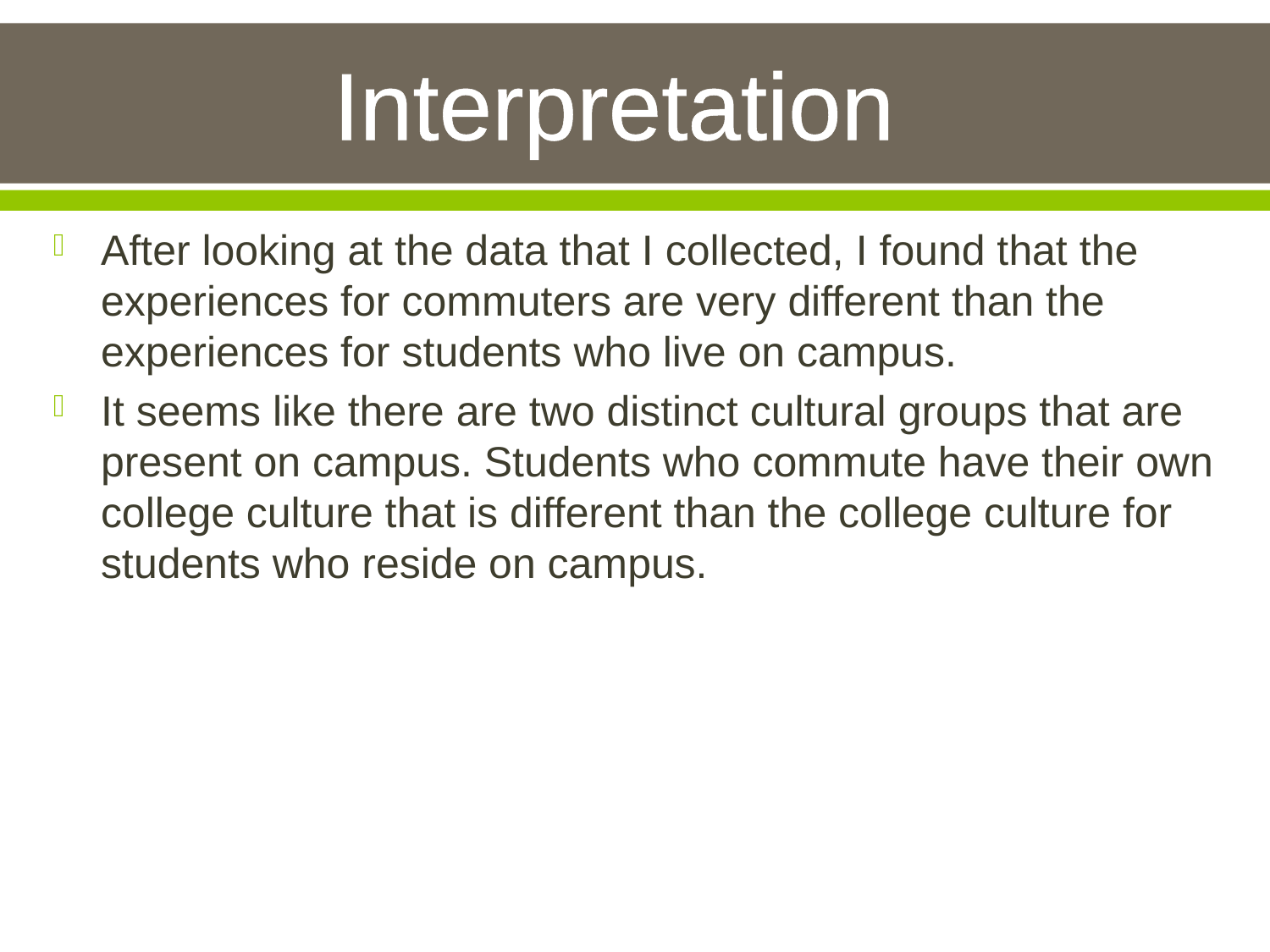

# Interpretation
After looking at the data that I collected, I found that the experiences for commuters are very different than the experiences for students who live on campus.
It seems like there are two distinct cultural groups that are present on campus. Students who commute have their own college culture that is different than the college culture for students who reside on campus.